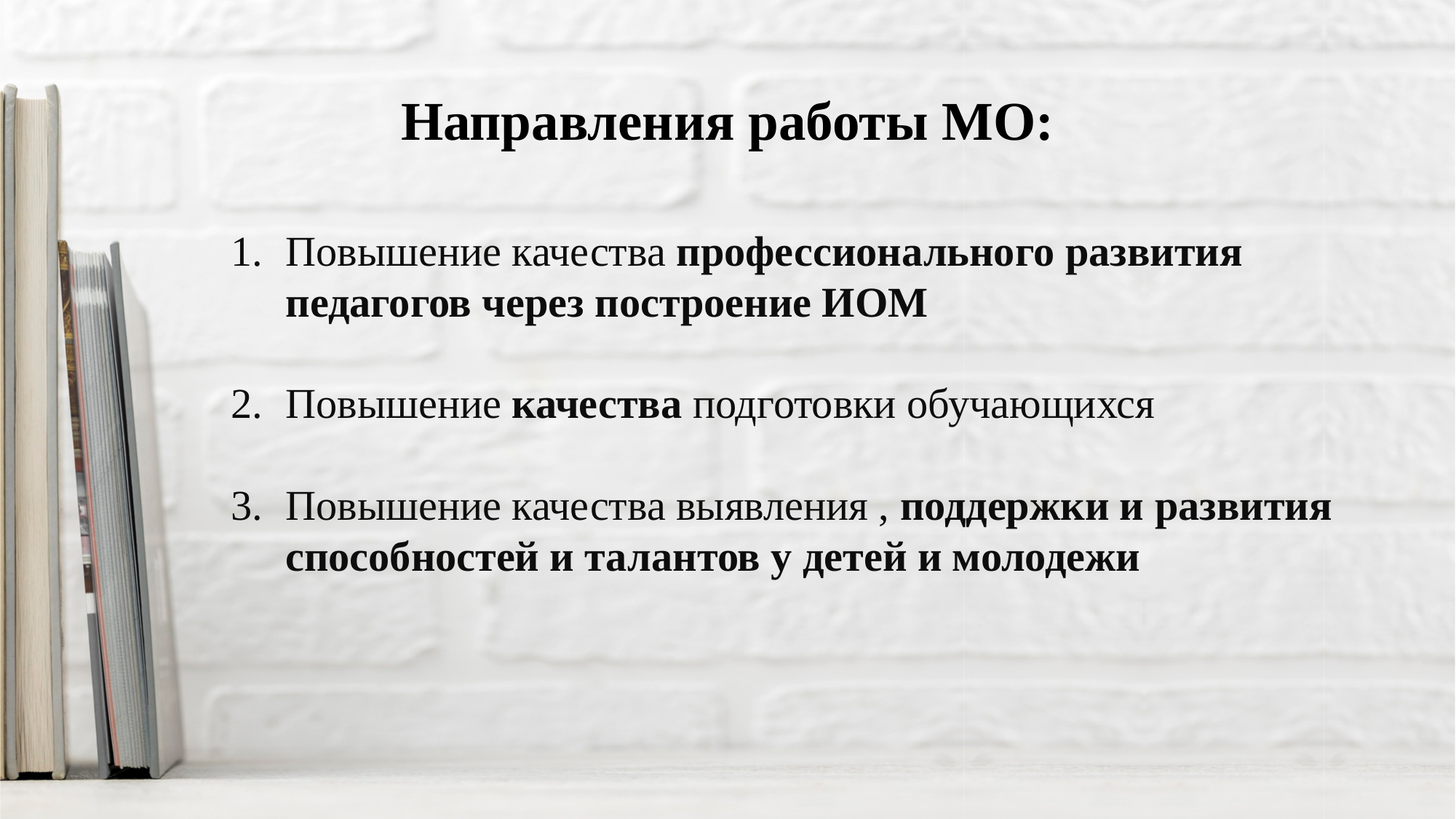

# Направления работы МО:
Повышение качества профессионального развития педагогов через построение ИОМ

Повышение качества подготовки обучающихся

Повышение качества выявления , поддержки и развития способностей и талантов у детей и молодежи